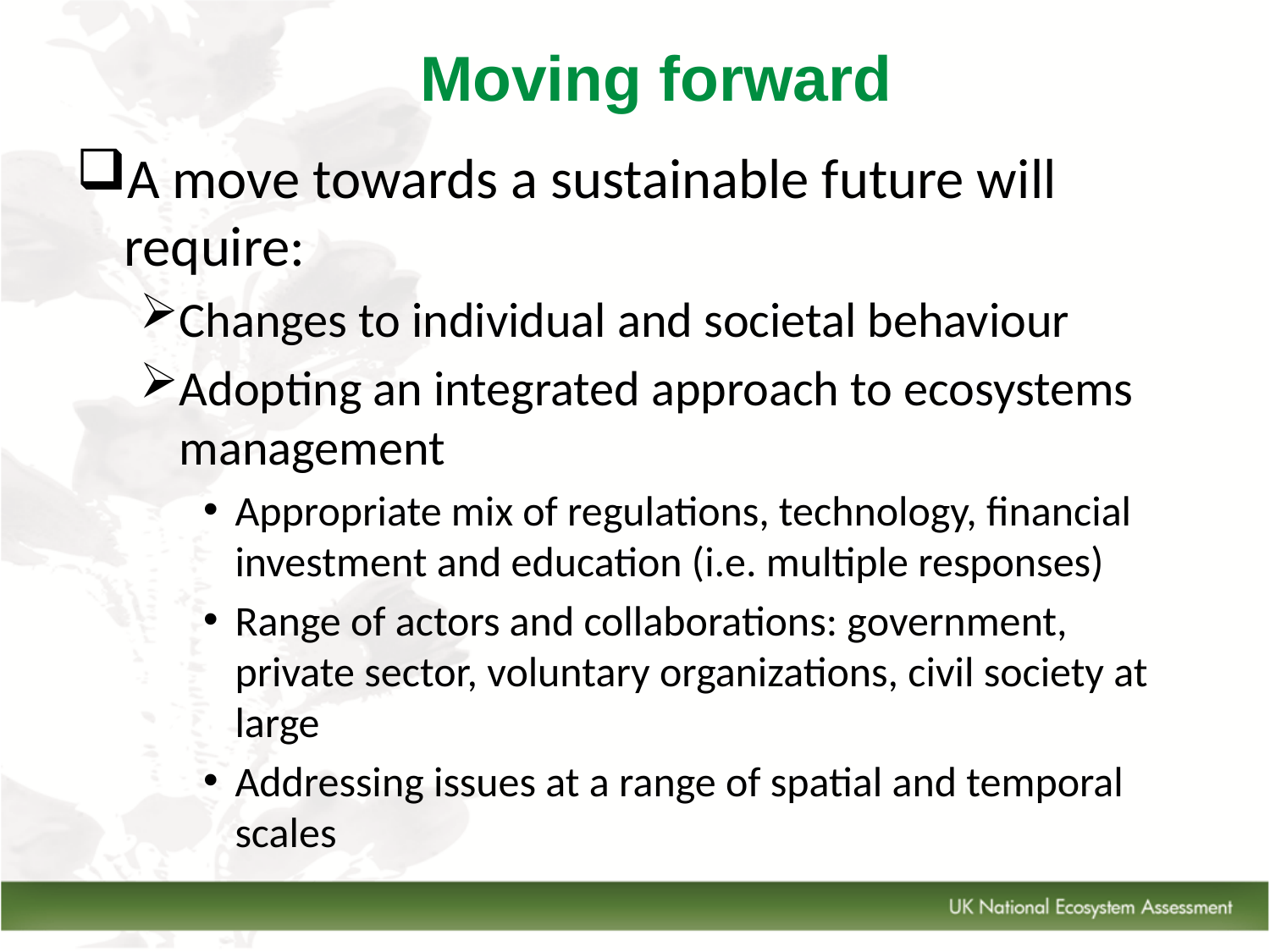

Moving forward
A move towards a sustainable future will require:
Changes to individual and societal behaviour
Adopting an integrated approach to ecosystems management
Appropriate mix of regulations, technology, financial investment and education (i.e. multiple responses)
Range of actors and collaborations: government, private sector, voluntary organizations, civil society at large
Addressing issues at a range of spatial and temporal scales